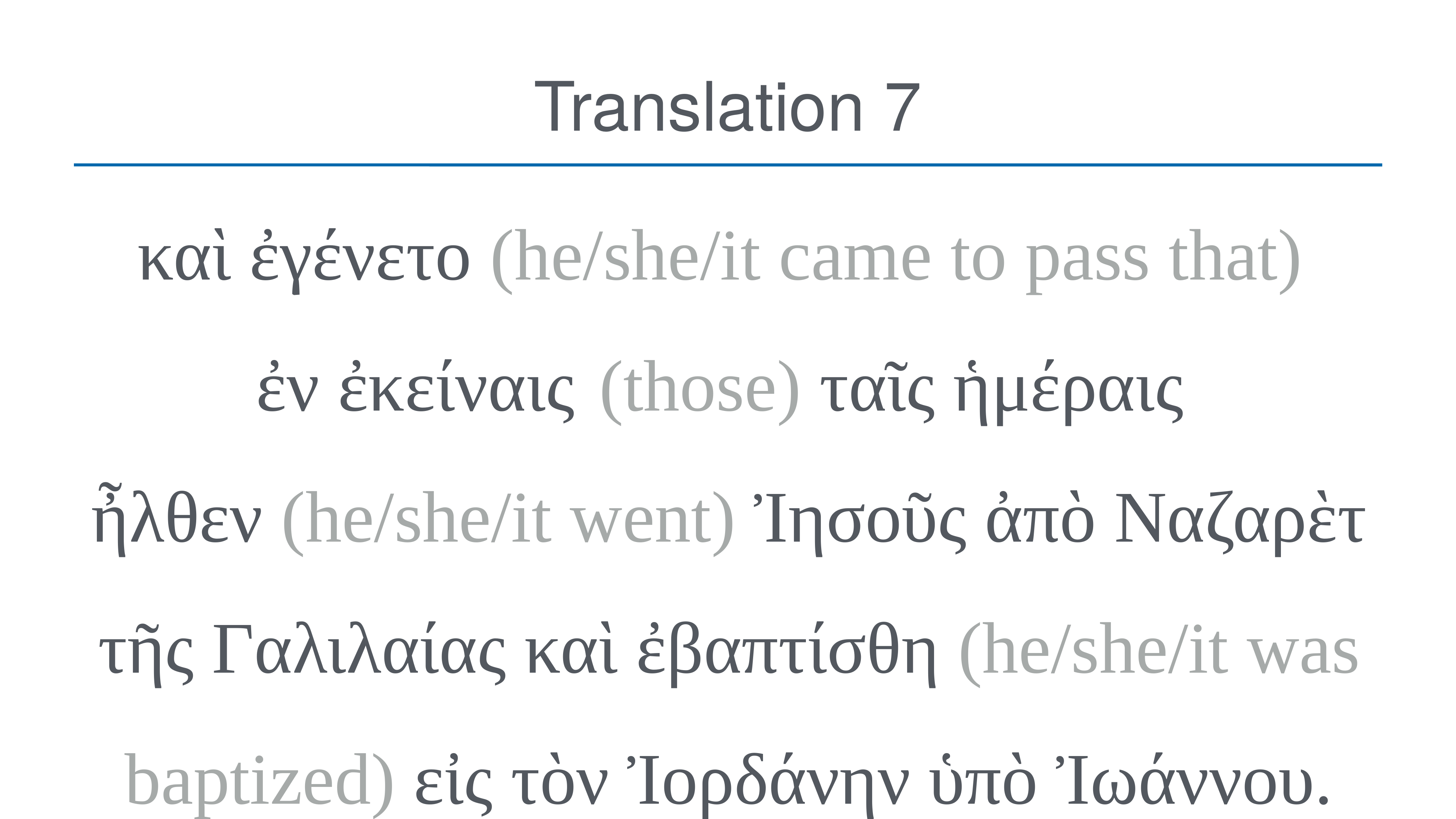

# Translation 7
καὶ ἐγένετο (he/she/it came to pass that)
ἐν ἐκείναις  (those) ταῖς ἡμέραις
ἦλθεν (he/she/it went) Ἰησοῦς ἀπὸ Ναζαρὲτ τῆς Γαλιλαίας καὶ ἐβαπτίσθη (he/she/it was baptized) εἰς τὸν Ἰορδάνην ὑπὸ Ἰωάννου.